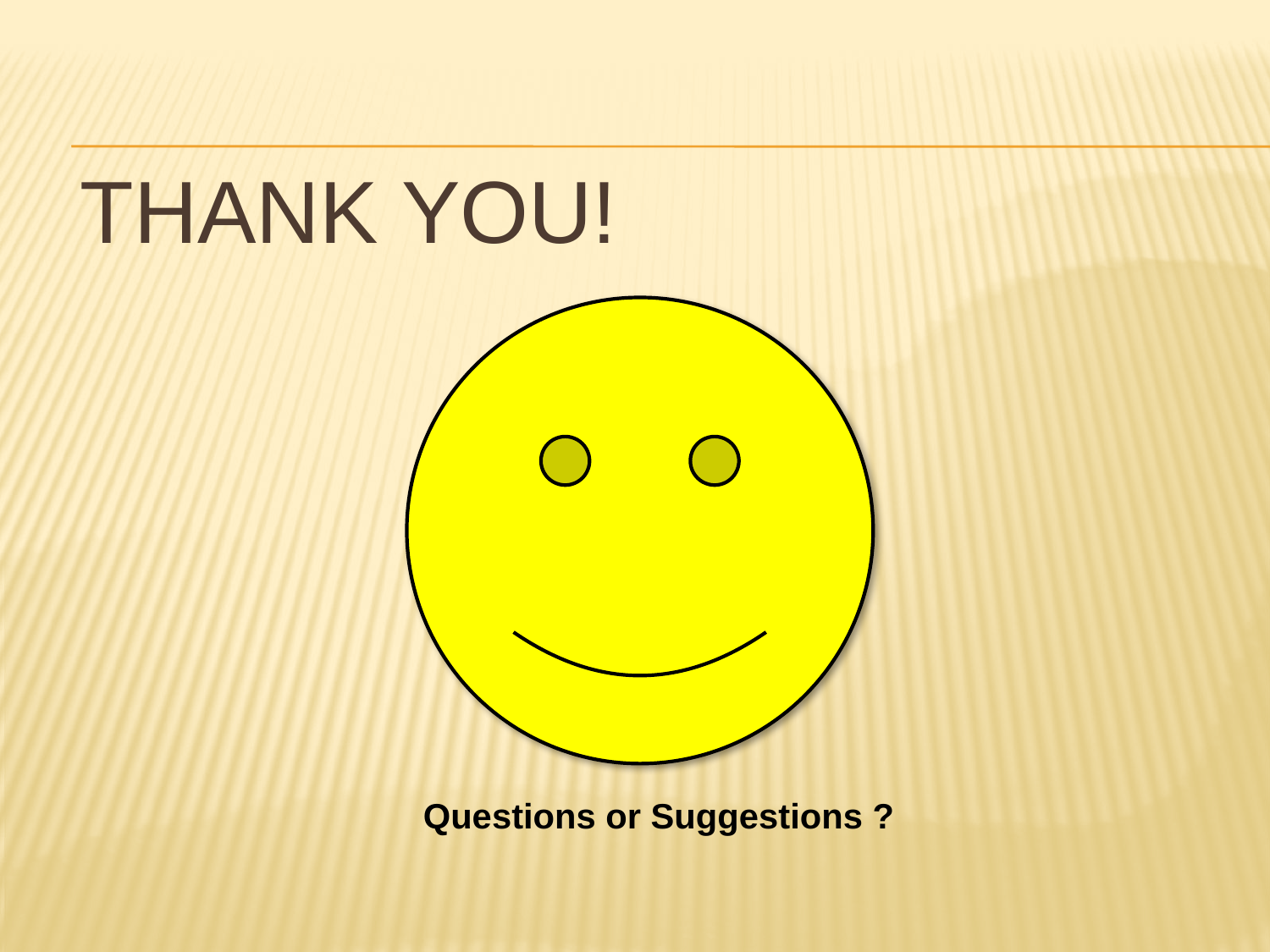

# Thank you!

Questions or Suggestions ?